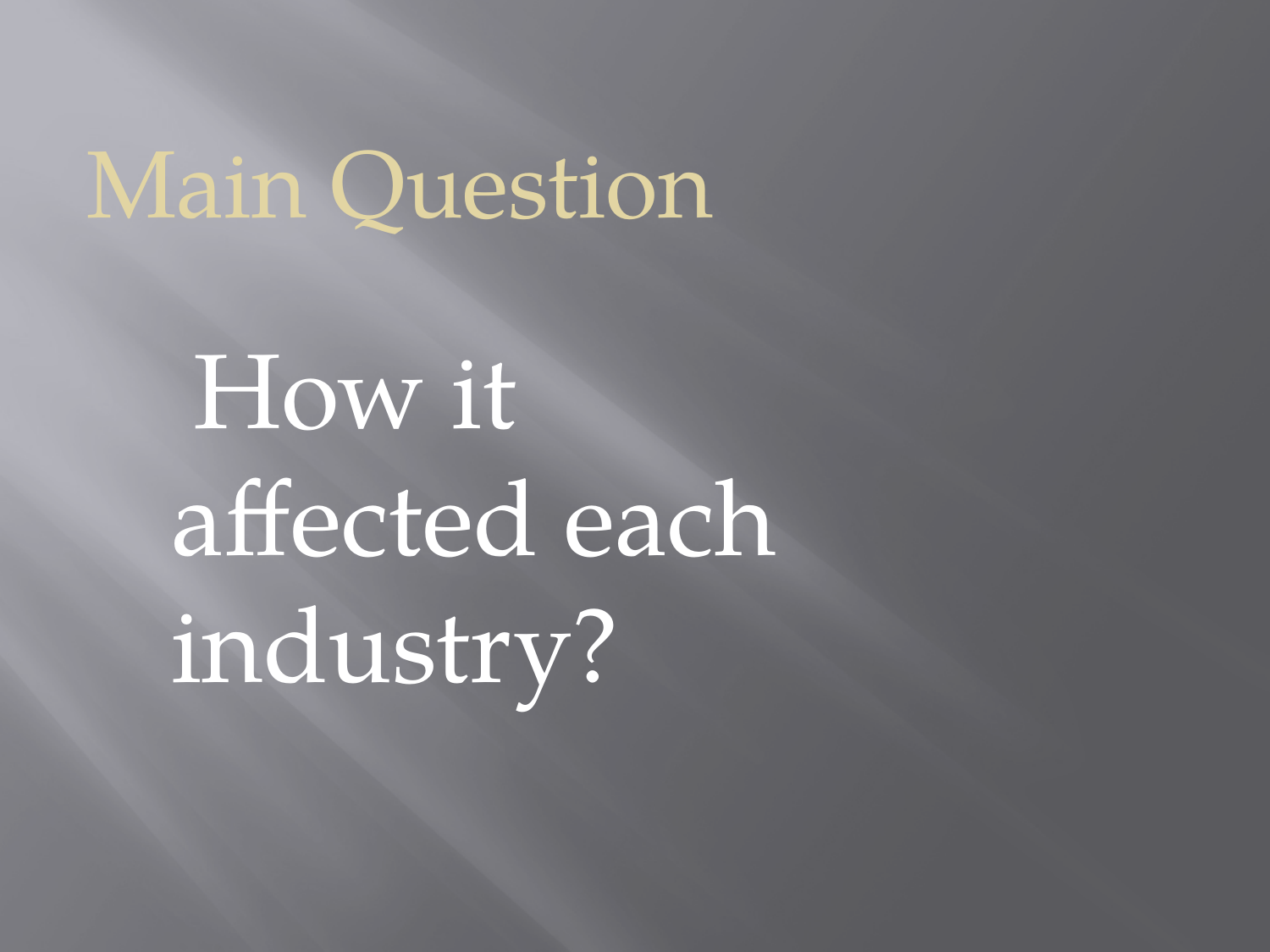

Main Question
   How it affected each industry?